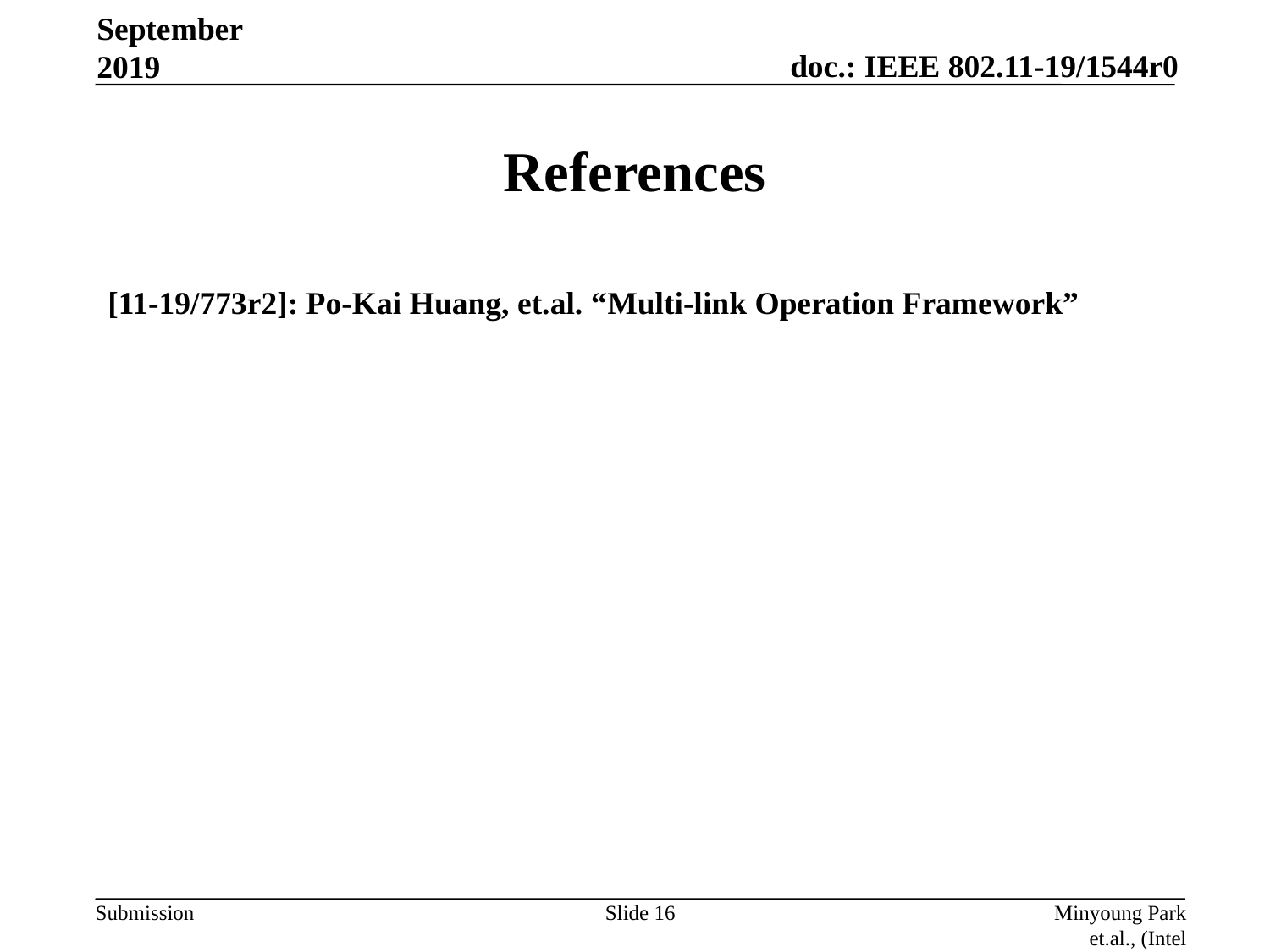

September 2019
# References
[11-19/773r2]: Po-Kai Huang, et.al. “Multi-link Operation Framework”
Slide 16
Minyoung Park et.al., (Intel Corporation)